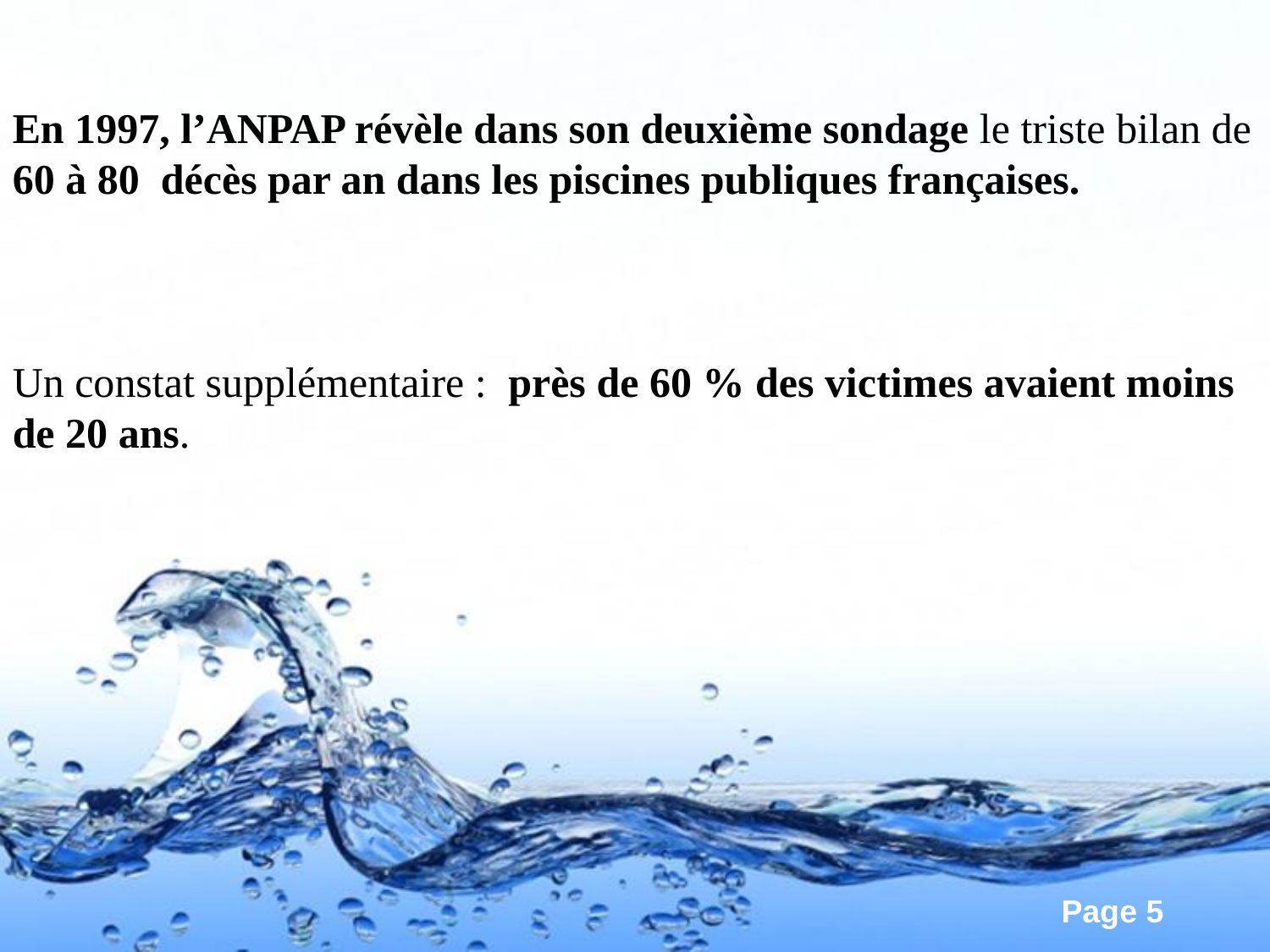

En 1997, l’ANPAP révèle dans son deuxième sondage le triste bilan de 60 à 80  décès par an dans les piscines publiques françaises.

Un constat supplémentaire :  près de 60 % des victimes avaient moins de 20 ans.